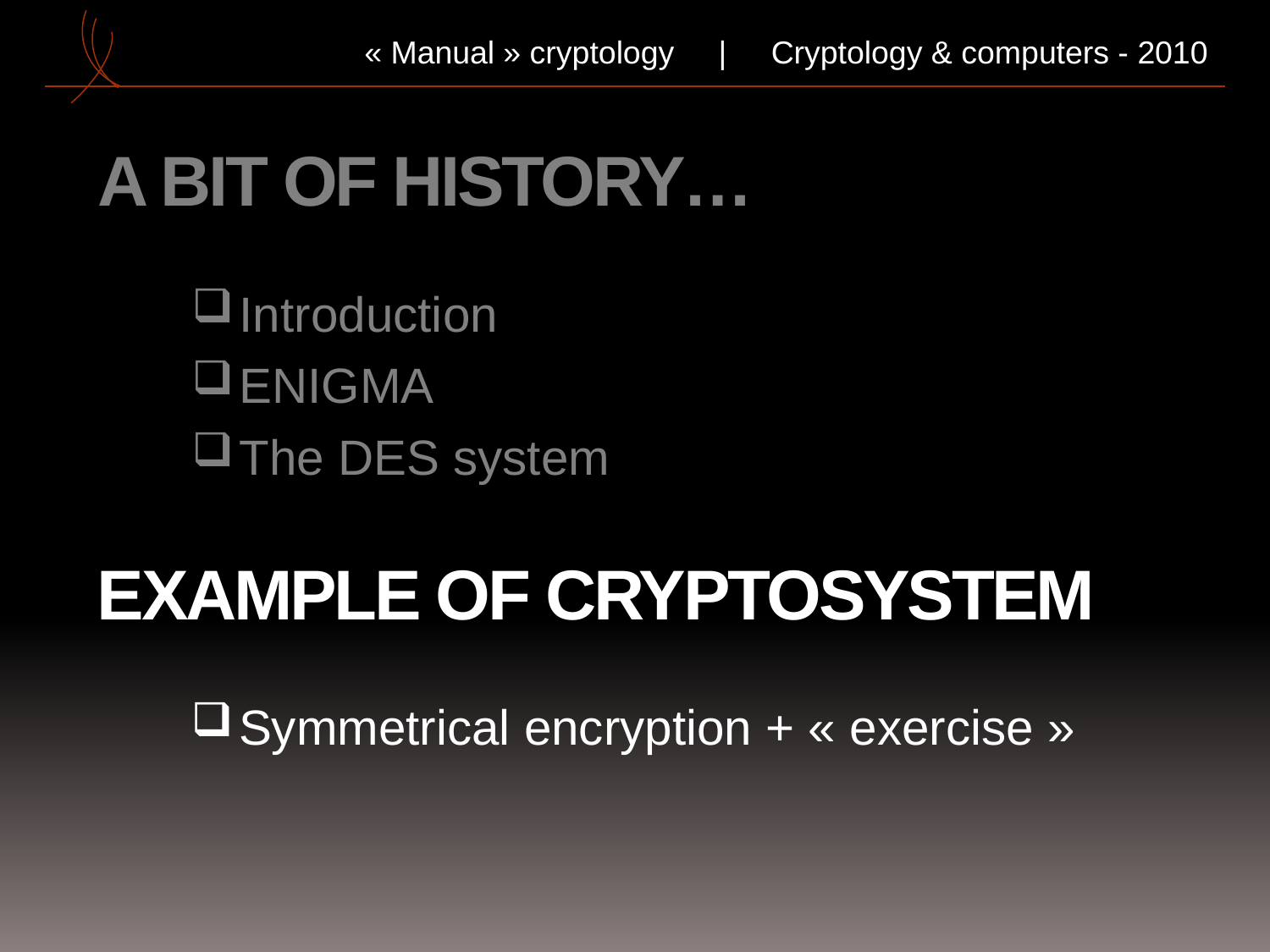

« Manual » cryptology     |     Cryptology & computers - 2010
# A bit of history…
Introduction
ENIGMA
The DES system
Example of cryptosystem
Symmetrical encryption + « exercise »